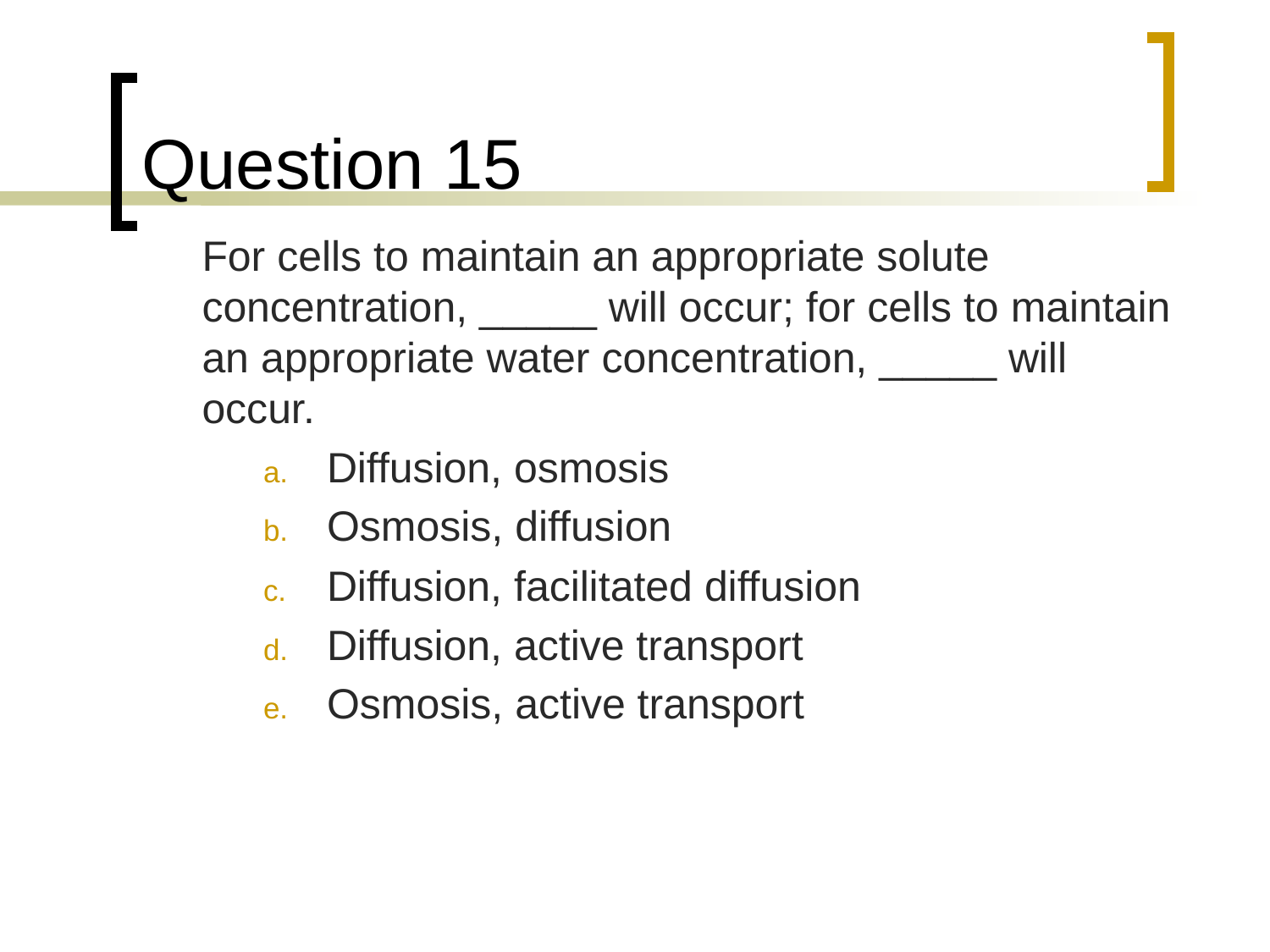

# Question 15
	For cells to maintain an appropriate solute concentration, _____ will occur; for cells to maintain an appropriate water concentration, _____ will occur.
Diffusion, osmosis
Osmosis, diffusion
Diffusion, facilitated diffusion
Diffusion, active transport
Osmosis, active transport